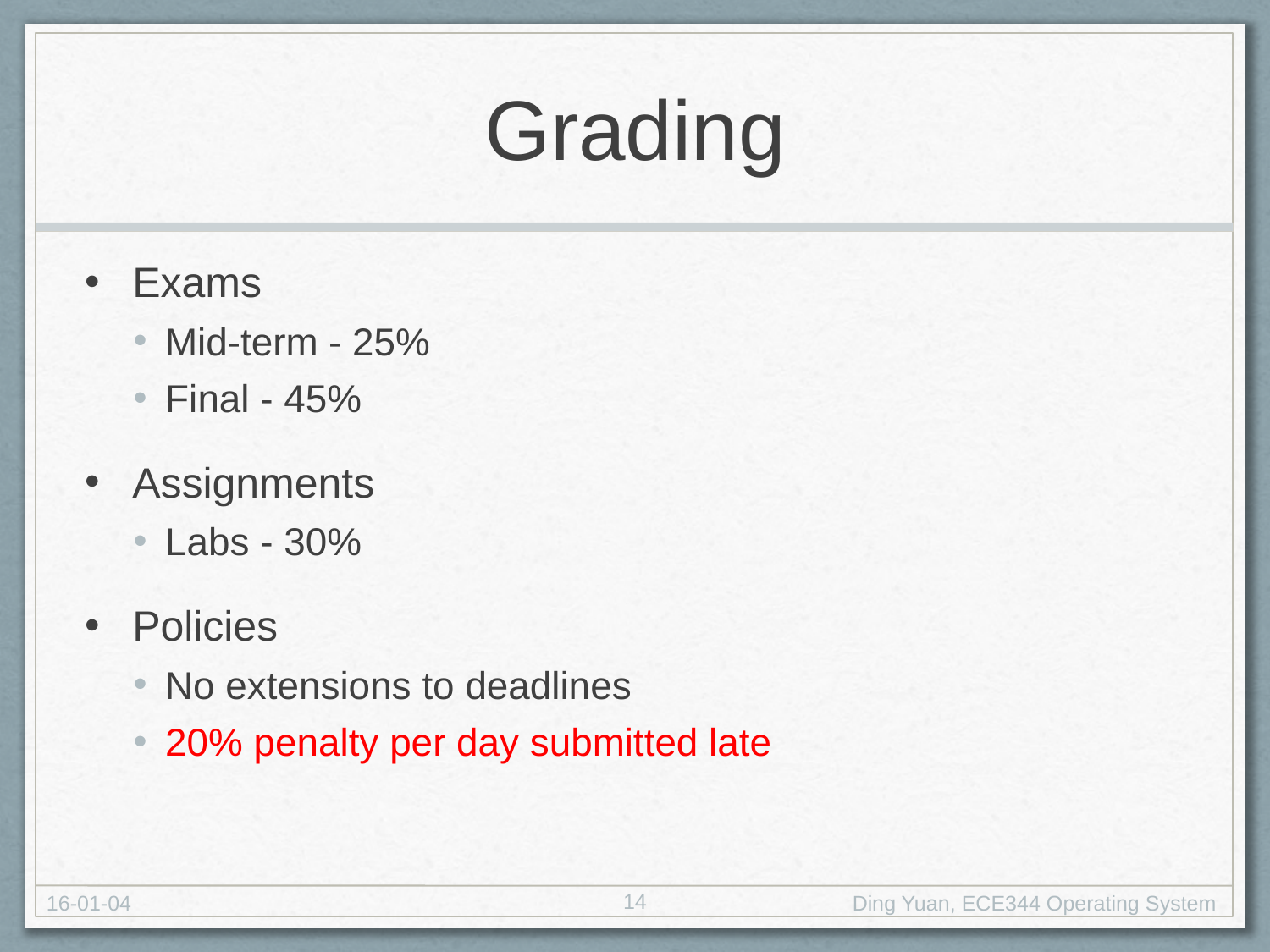

# Grading
Exams
Mid-term - 25%
Final - 45%
Assignments
Labs - 30%
Policies
No extensions to deadlines
20% penalty per day submitted late

14
16-01-04
Ding Yuan, ECE344 Operating System